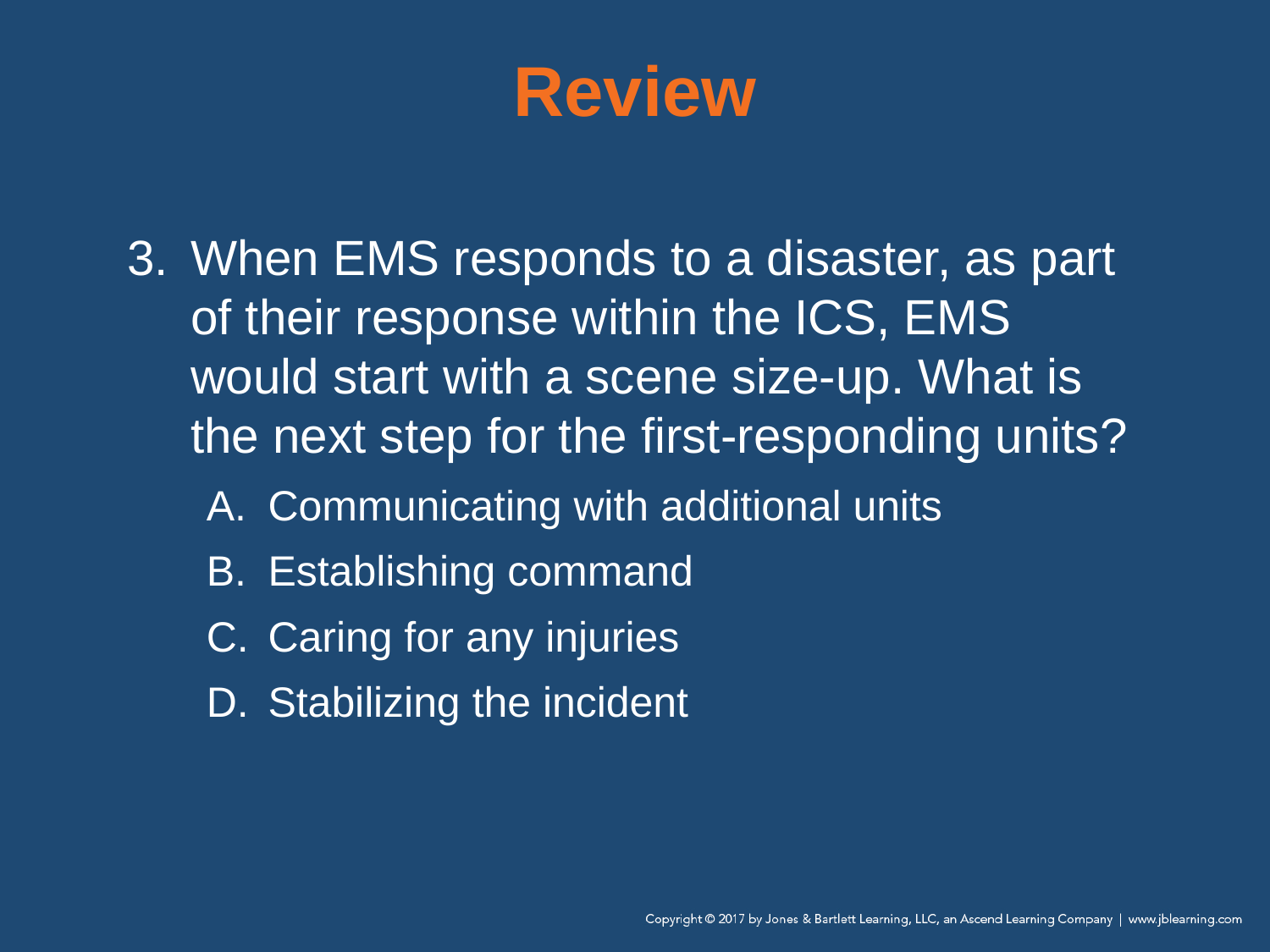

# Review
When EMS responds to a disaster, as part of their response within the ICS, EMS would start with a scene size-up. What is the next step for the first-responding units?
Communicating with additional units
Establishing command
Caring for any injuries
Stabilizing the incident